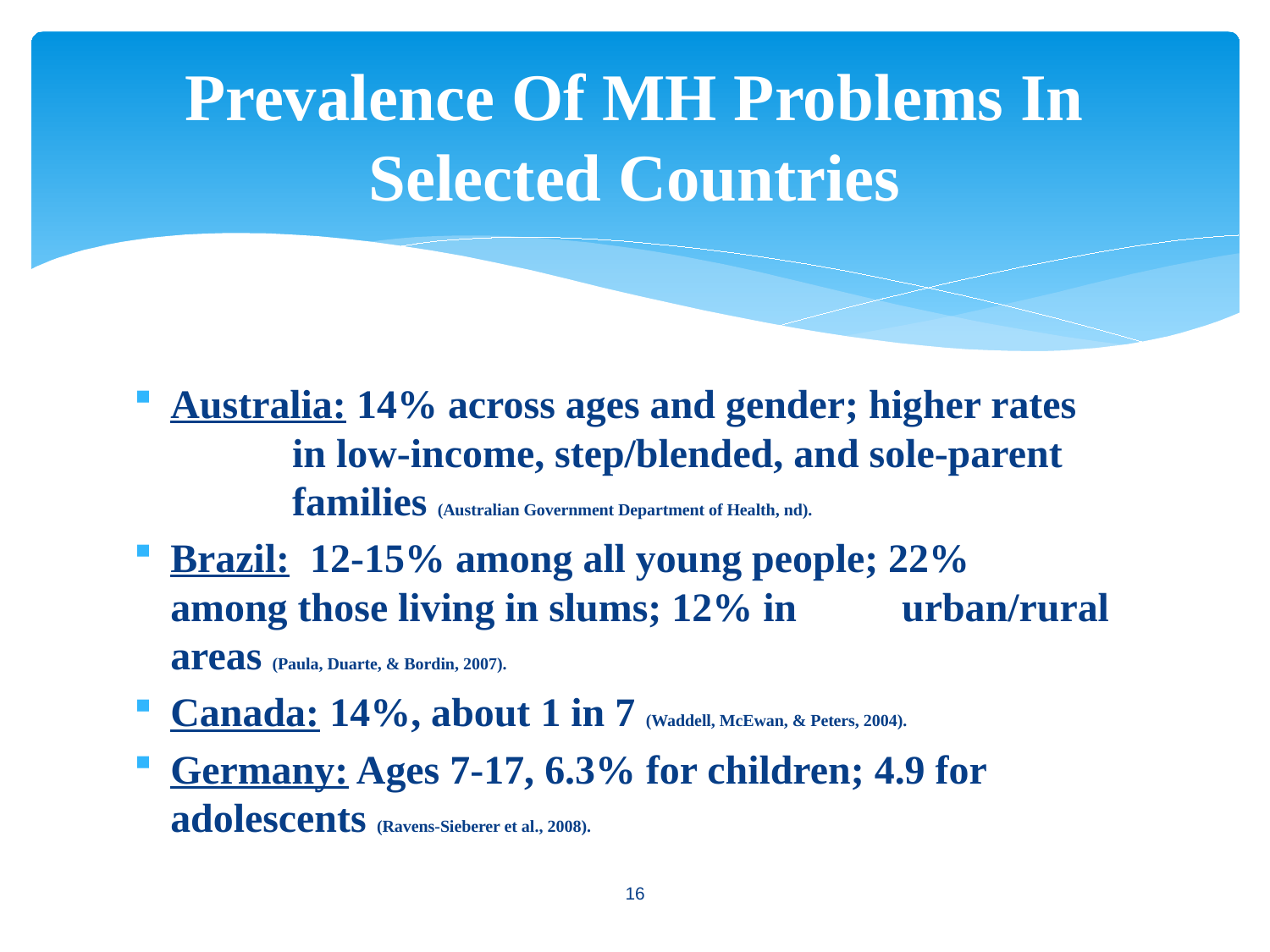

# Prevalence Of MH Problems In Selected Countries
Australia: 14% across ages and gender; higher rates 	in low-income, step/blended, and sole-parent 	families (Australian Government Department of Health, nd).
Brazil:  12-15% among all young people; 22% 	among those living in slums; 12% in 	urban/rural areas (Paula, Duarte, & Bordin, 2007).
Canada: 14%, about 1 in 7 (Waddell, McEwan, & Peters, 2004).
Germany: Ages 7-17, 6.3% for children; 4.9 for 	adolescents (Ravens-Sieberer et al., 2008).
16